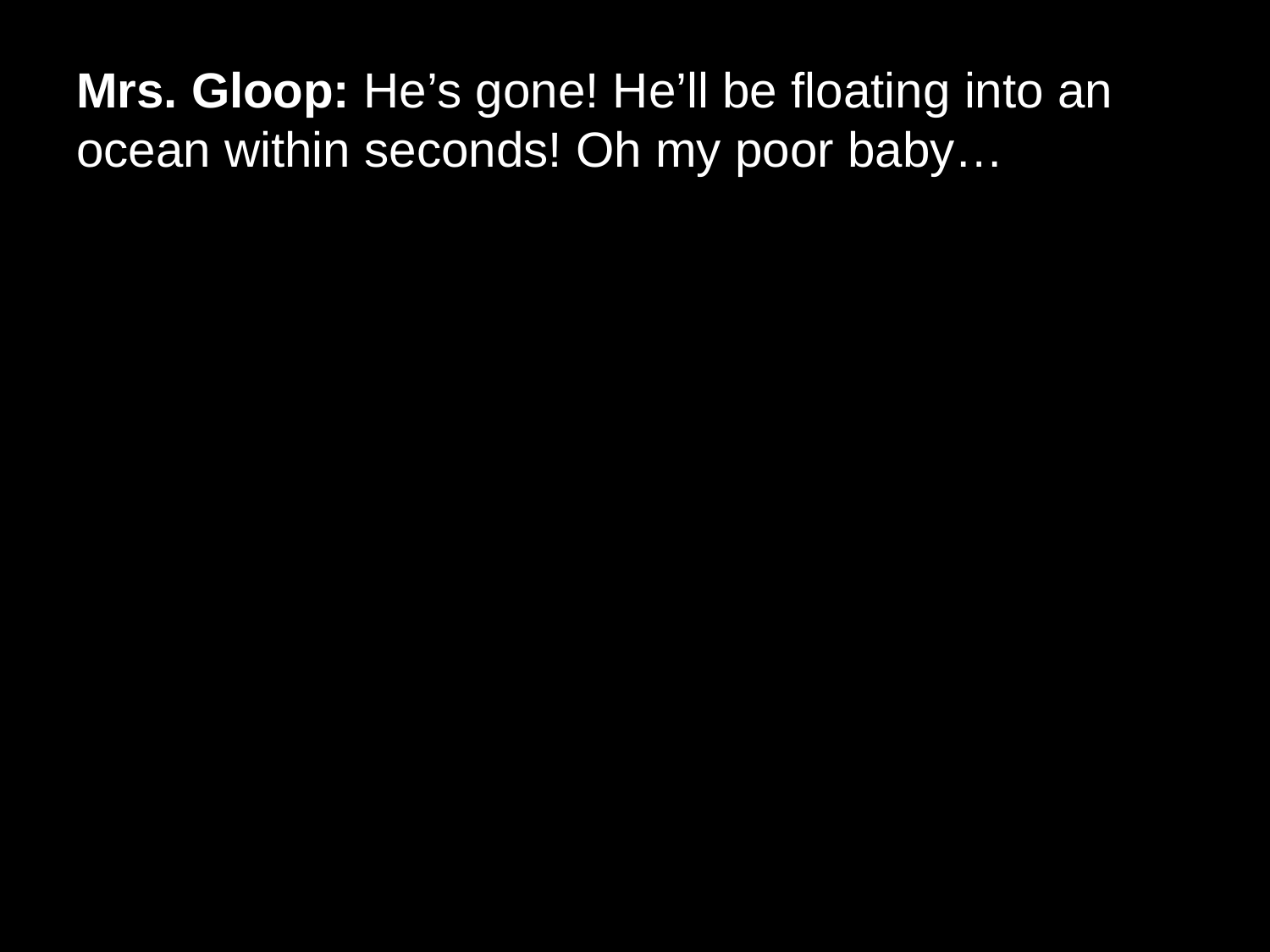

# Mrs. Gloop: He’s gone! He’ll be floating into an ocean within seconds! Oh my poor baby…